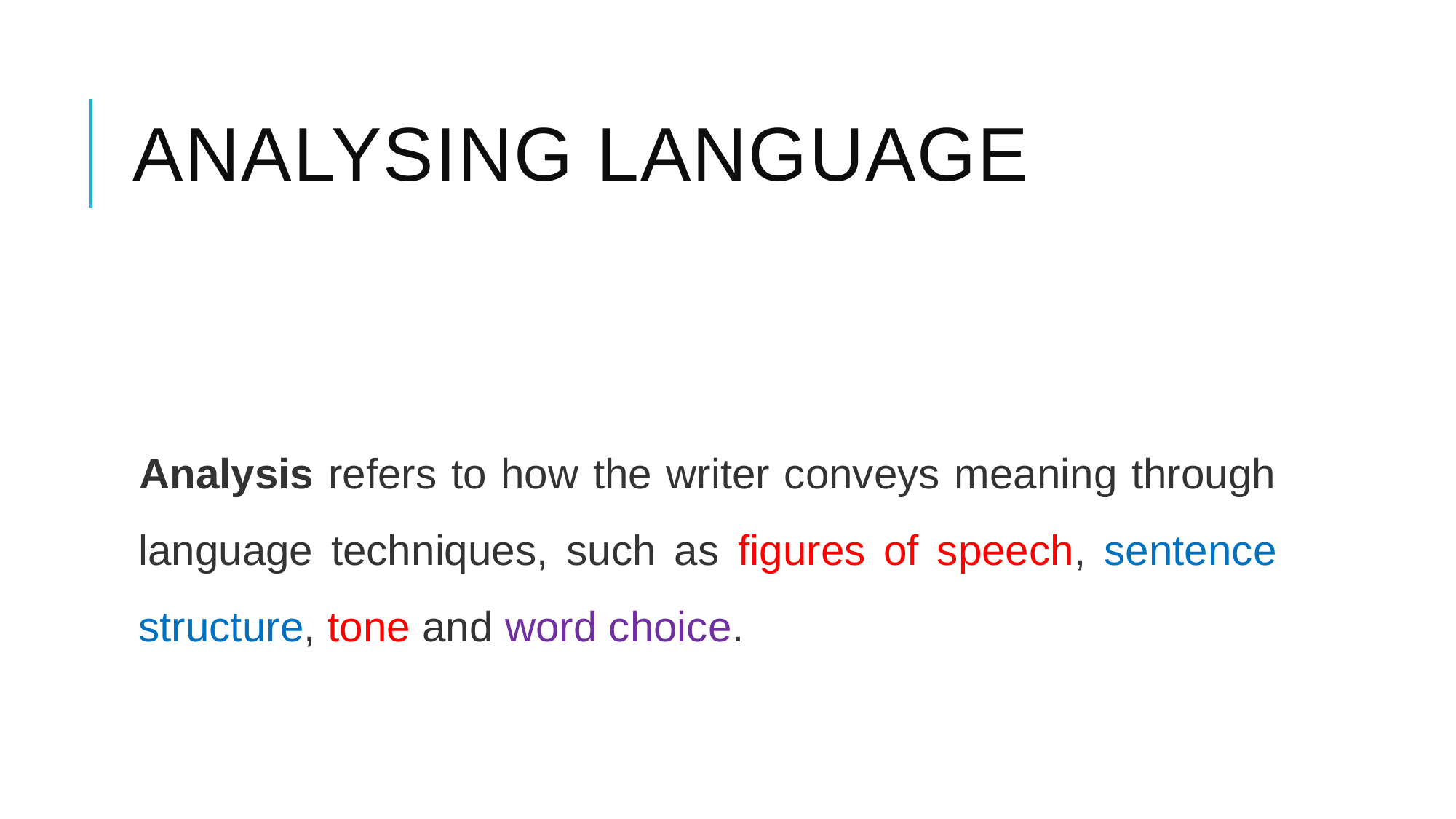

# Analysing language

Analysis refers to how the writer conveys meaning through language techniques, such as figures of speech, sentence structure, tone and word choice.